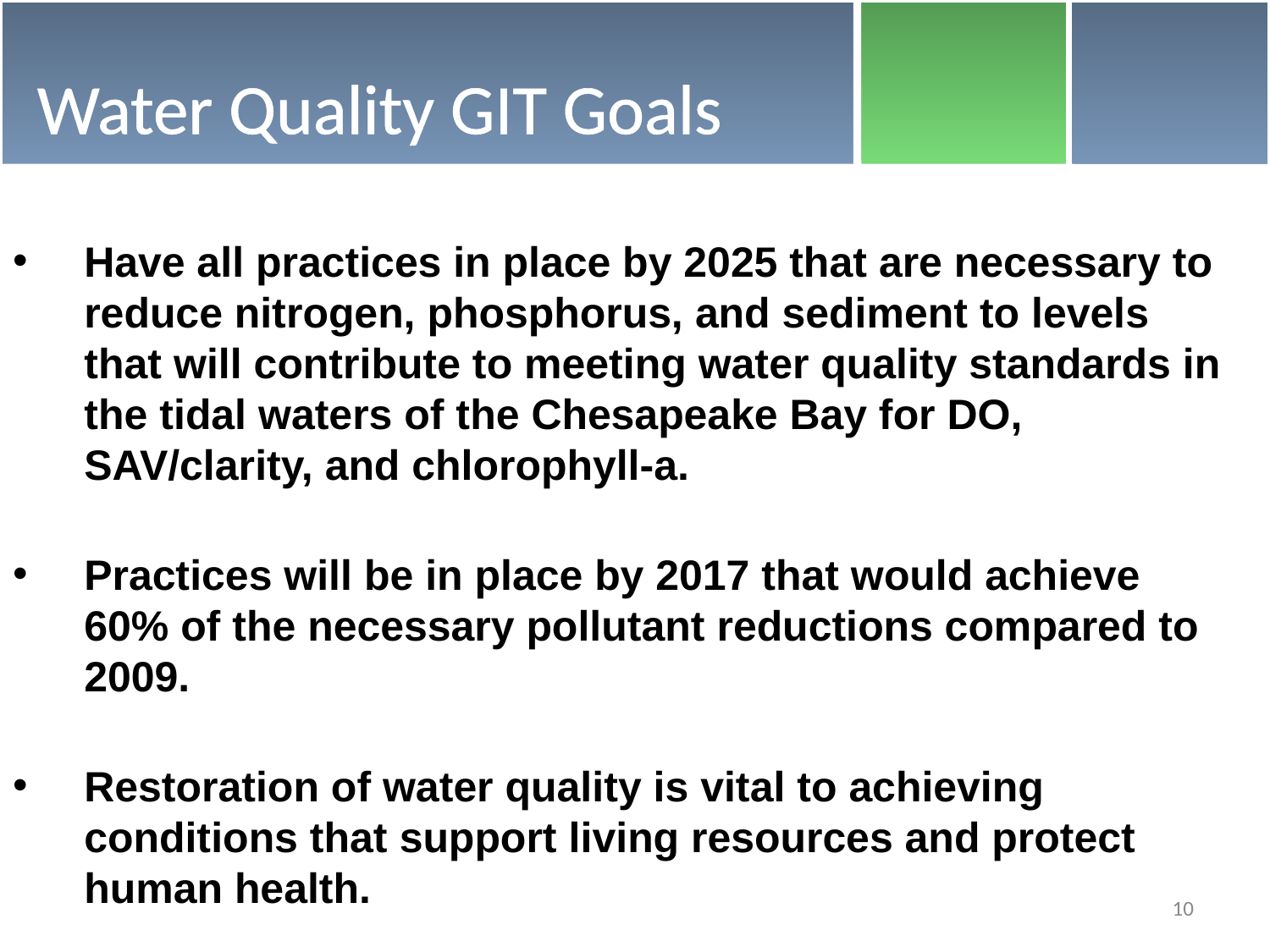

# Water Quality GIT Goals

Have all practices in place by 2025 that are necessary to reduce nitrogen, phosphorus, and sediment to levels that will contribute to meeting water quality standards in the tidal waters of the Chesapeake Bay for DO, SAV/clarity, and chlorophyll-a.
Practices will be in place by 2017 that would achieve 60% of the necessary pollutant reductions compared to 2009.
Restoration of water quality is vital to achieving conditions that support living resources and protect human health.

10